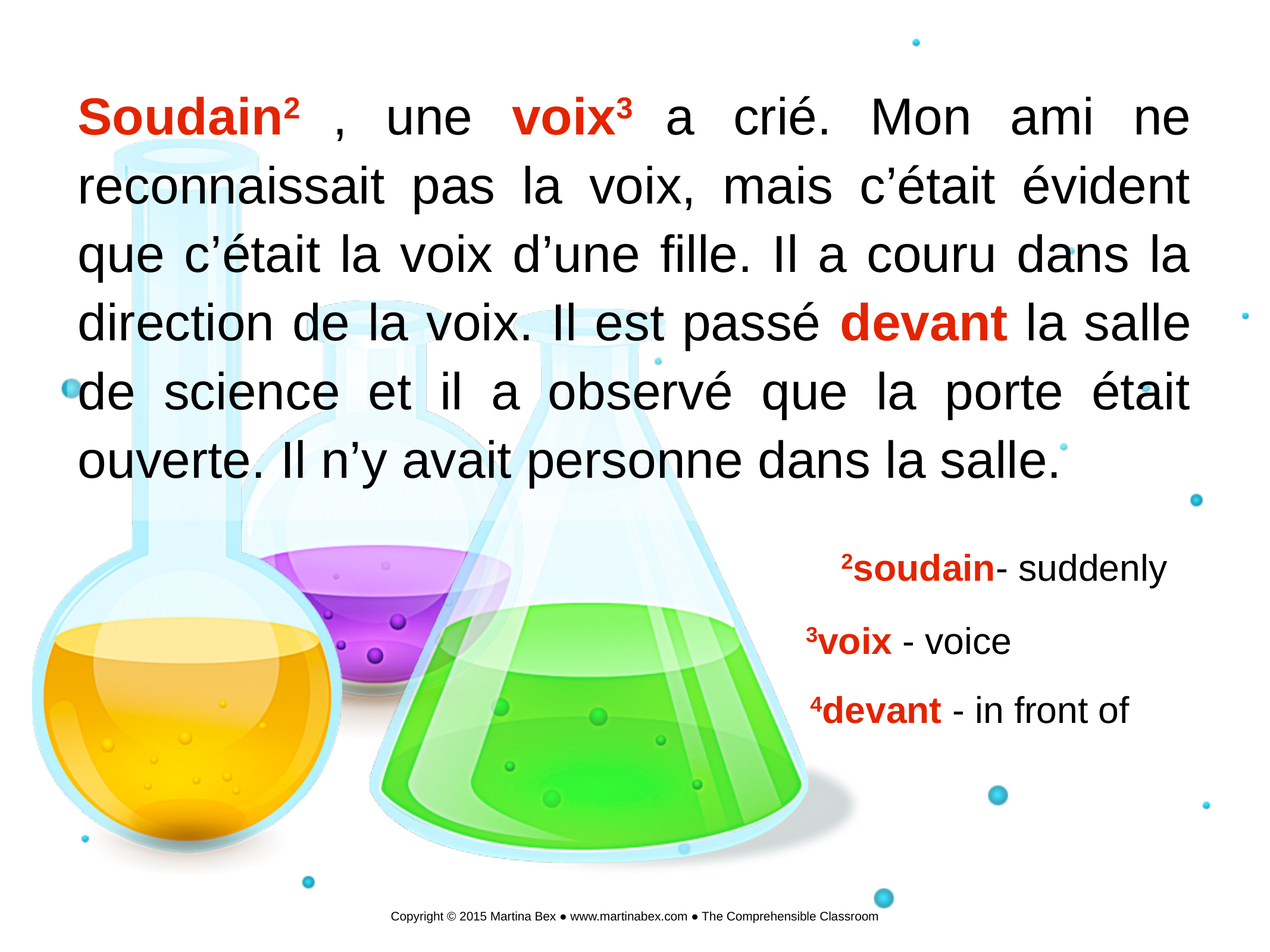

Soudain2 , une voix3 a crié. Mon ami ne reconnaissait pas la voix, mais c’était évident que c’était la voix d’une fille. Il a couru dans la direction de la voix. Il est passé devant la salle de science et il a observé que la porte était ouverte. Il n’y avait personne dans la salle.
2soudain- suddenly
3voix - voice
4devant - in front of
Copyright © 2015 Martina Bex ● www.martinabex.com ● The Comprehensible Classroom